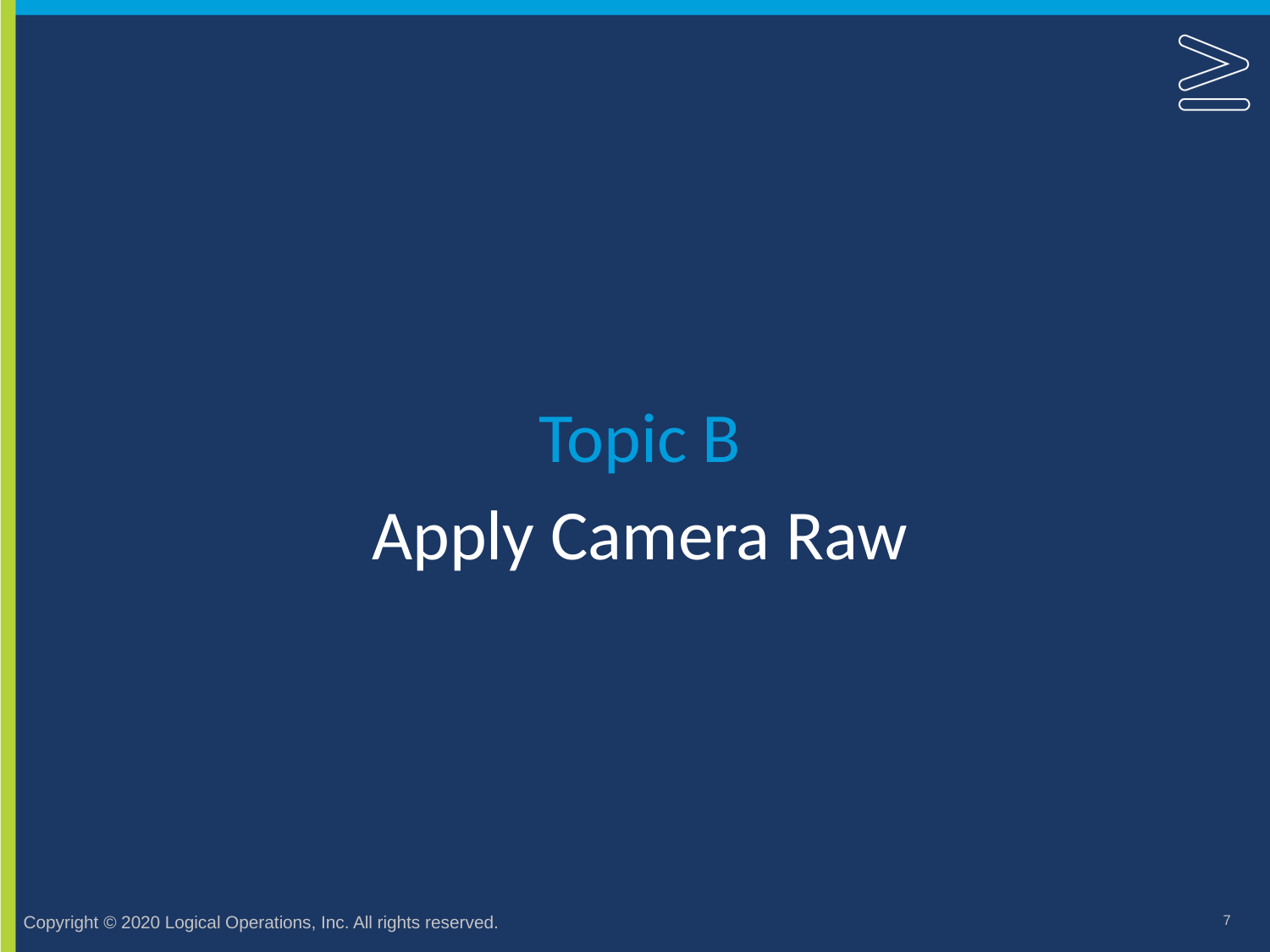

Topic B
# Apply Camera Raw
7